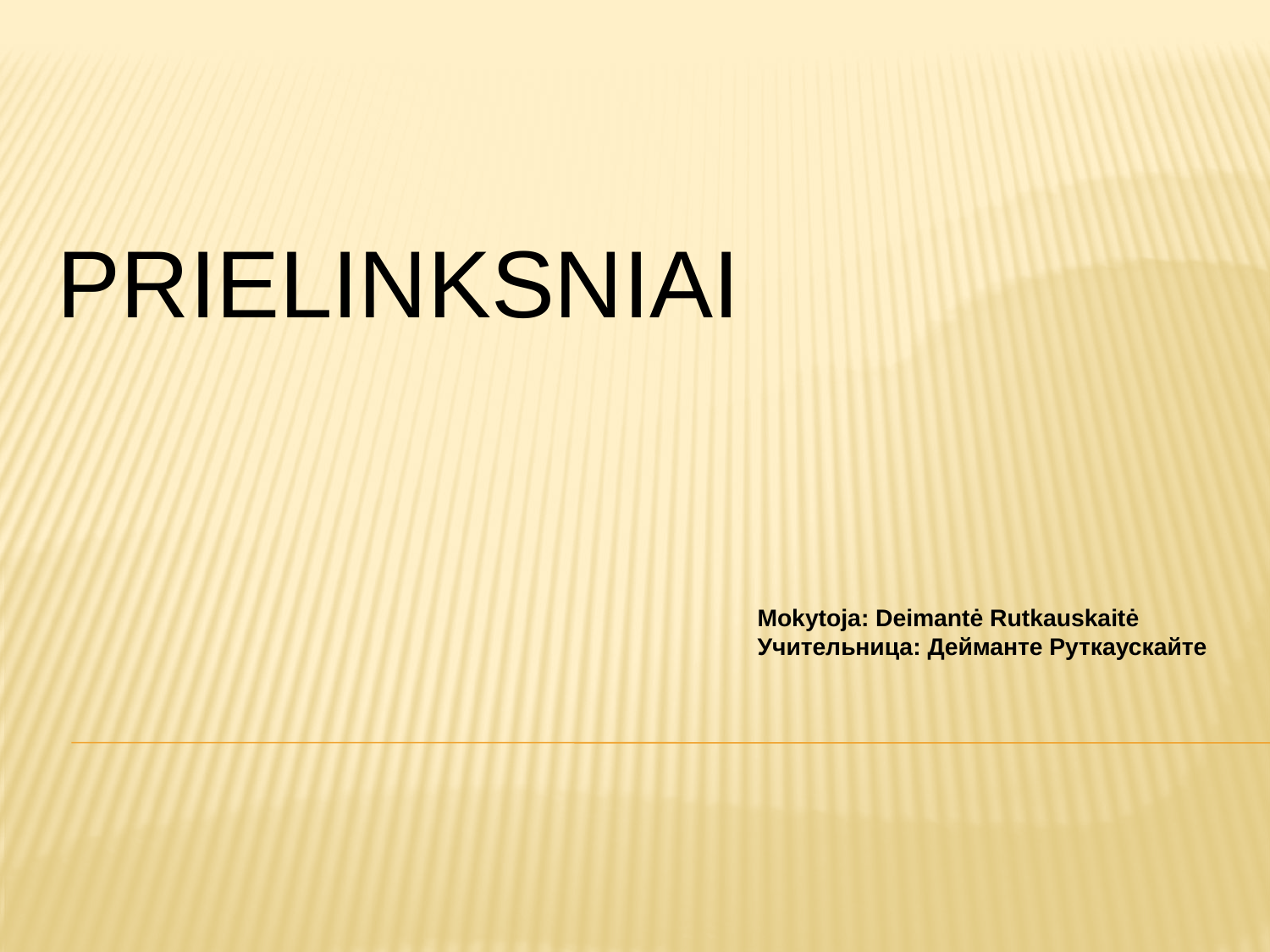

# PRIELINKSNIAI
Mokytoja: Deimantė Rutkauskaitė
Учительница: Дейманте Руткаускайте